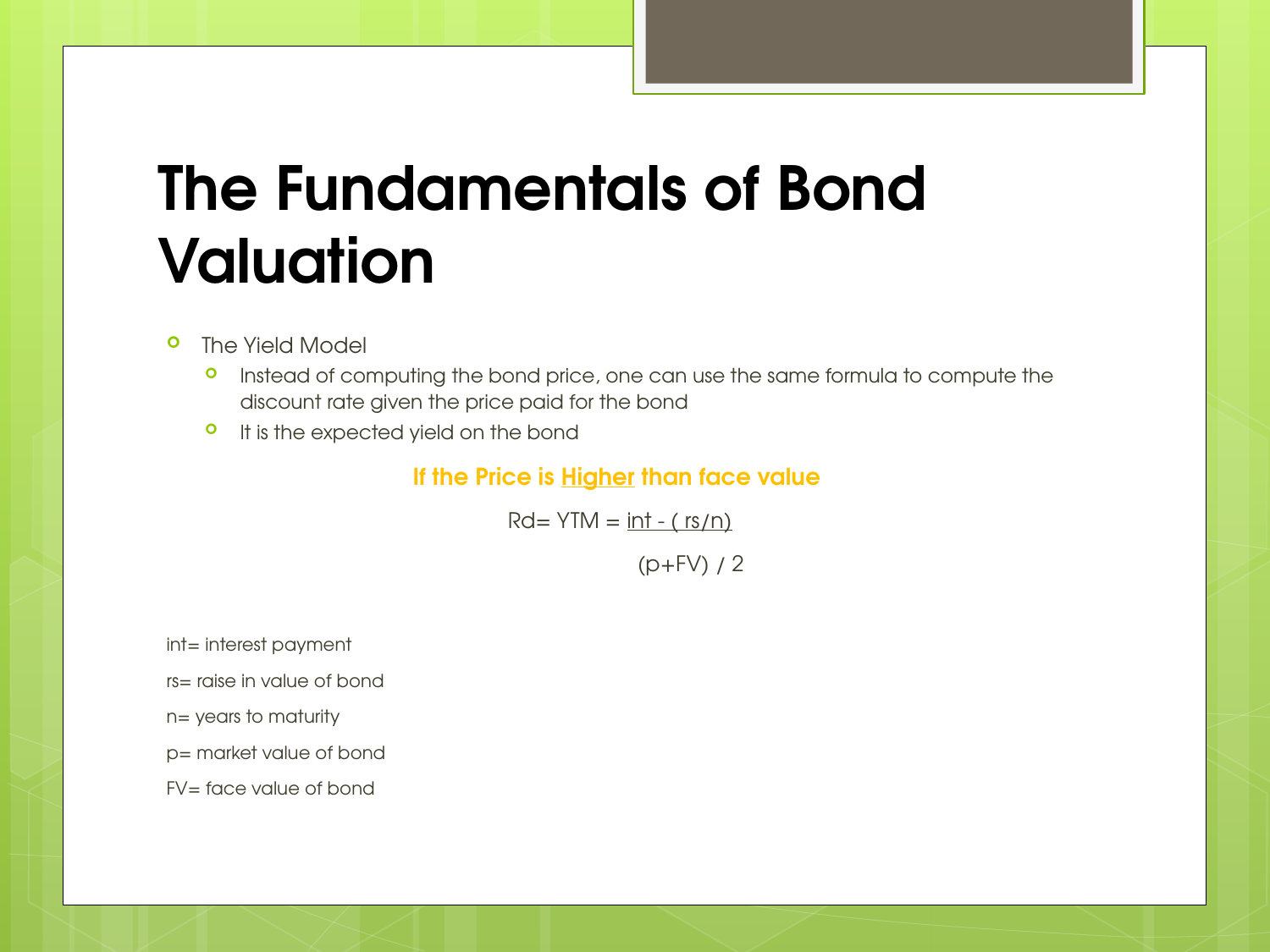

# The Fundamentals of Bond Valuation
The Yield Model
Instead of computing the bond price, one can use the same formula to compute the discount rate given the price paid for the bond
It is the expected yield on the bond
If the Price is Higher than face value
Rd= YTM = int - ( rs/n)
                        (p+FV) / 2

int= interest payment
rs= raise in value of bond
n= years to maturity
p= market value of bond
FV= face value of bond